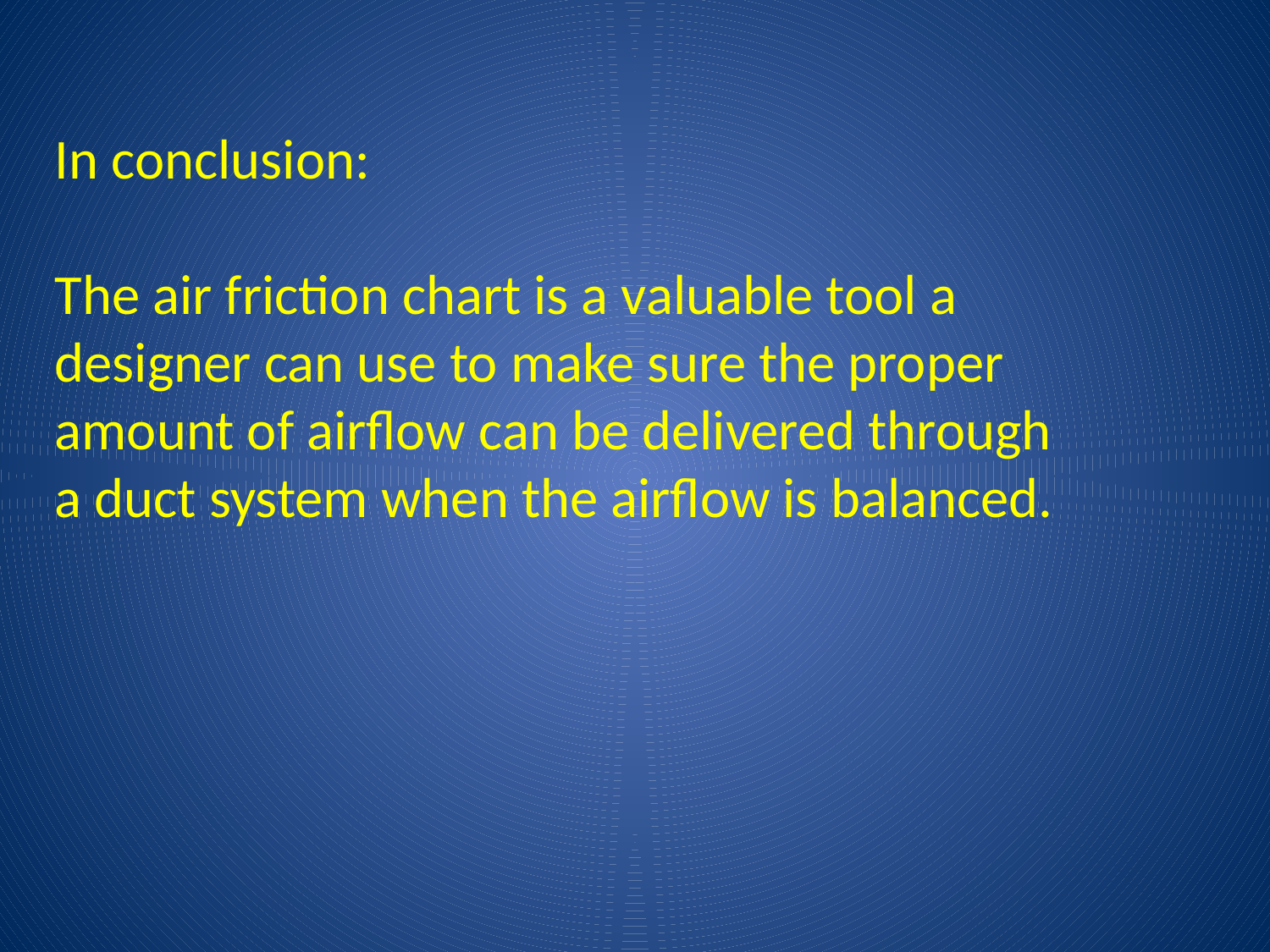

In conclusion:

The air friction chart is a valuable tool a
designer can use to make sure the proper
amount of airflow can be delivered through
a duct system when the airflow is balanced.